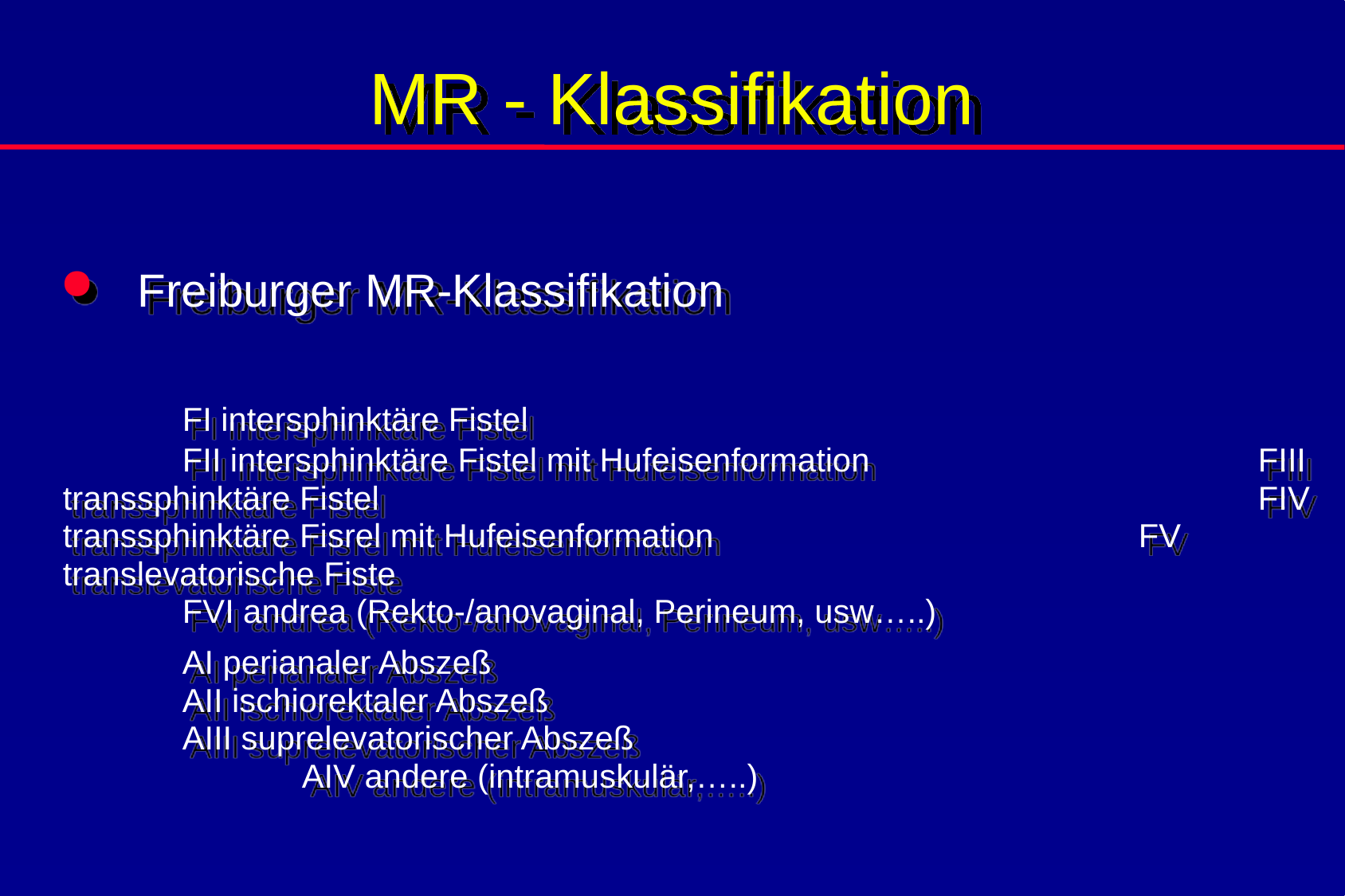

# MR - Klassifikation

 Freiburger MR-Klassifikation
	FI intersphinktäre Fistel                                                                 	                                	FII intersphinktäre Fistel mit Hufeisenformation                          	           	FIII transsphinktäre Fistel                                                                                    	FIV transsphinktäre Fisrel mit Hufeisenformation                                 	 	FV translevatorische Fiste                                                                                                   	FVI andrea (Rekto-/anovaginal, Perineum, usw…..)
	AI perianaler Abszeß                                                                                       	AII ischiorektaler Abszeß                                                                                                 	AIII suprelevatorischer Abszeß                                                                                          	AIV andere (intramuskulär,…..)